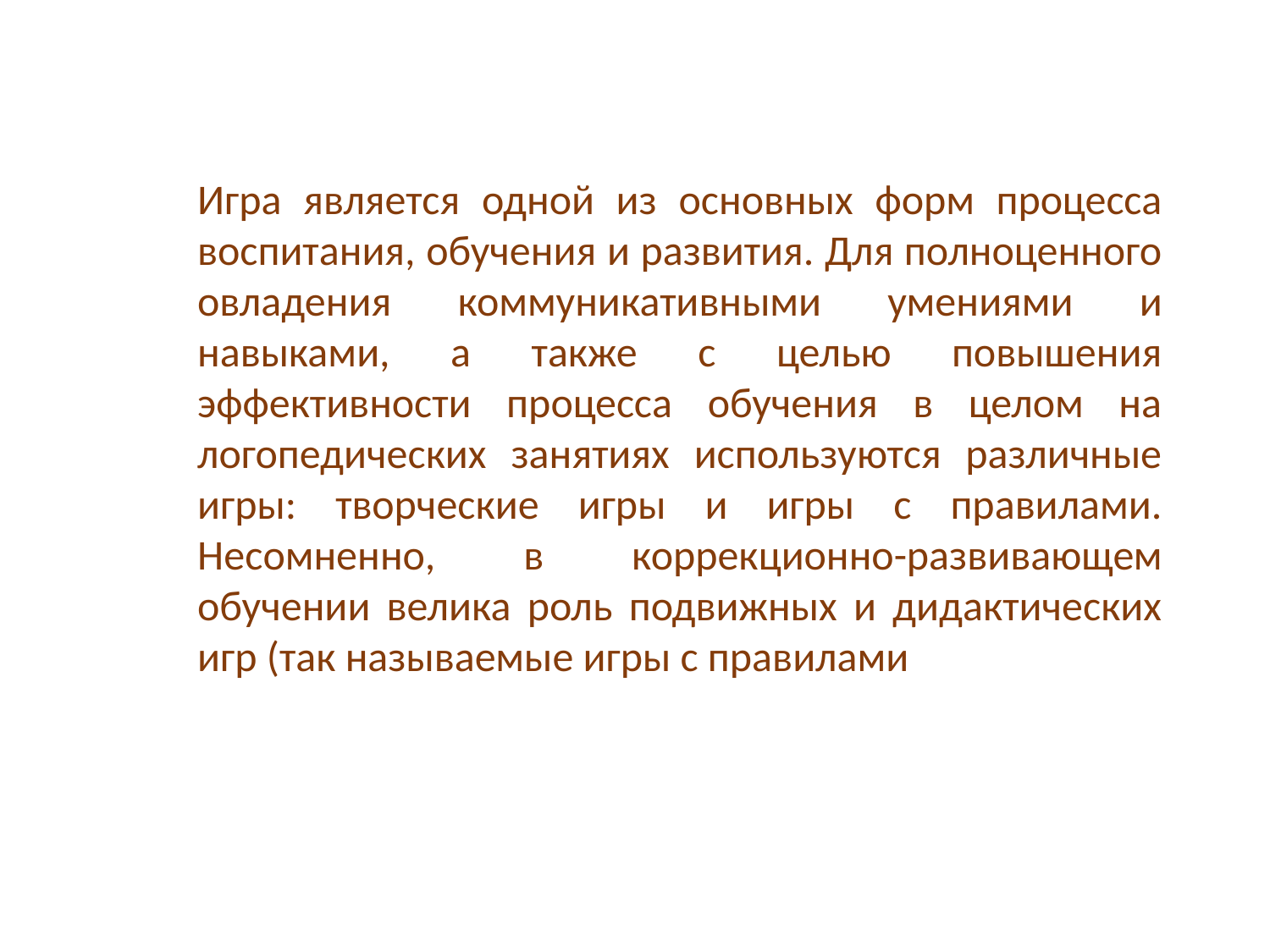

Игра является одной из основных форм процесса воспитания, обучения и развития. Для полноценного овладения коммуникативными умениями и навыками, а также с целью повышения эффективности процесса обучения в целом на логопедических занятиях используются различные игры: творческие игры и игры с правилами. Несомненно, в коррекционно-развивающем обучении велика роль подвижных и дидактических игр (так называемые игры с правилами